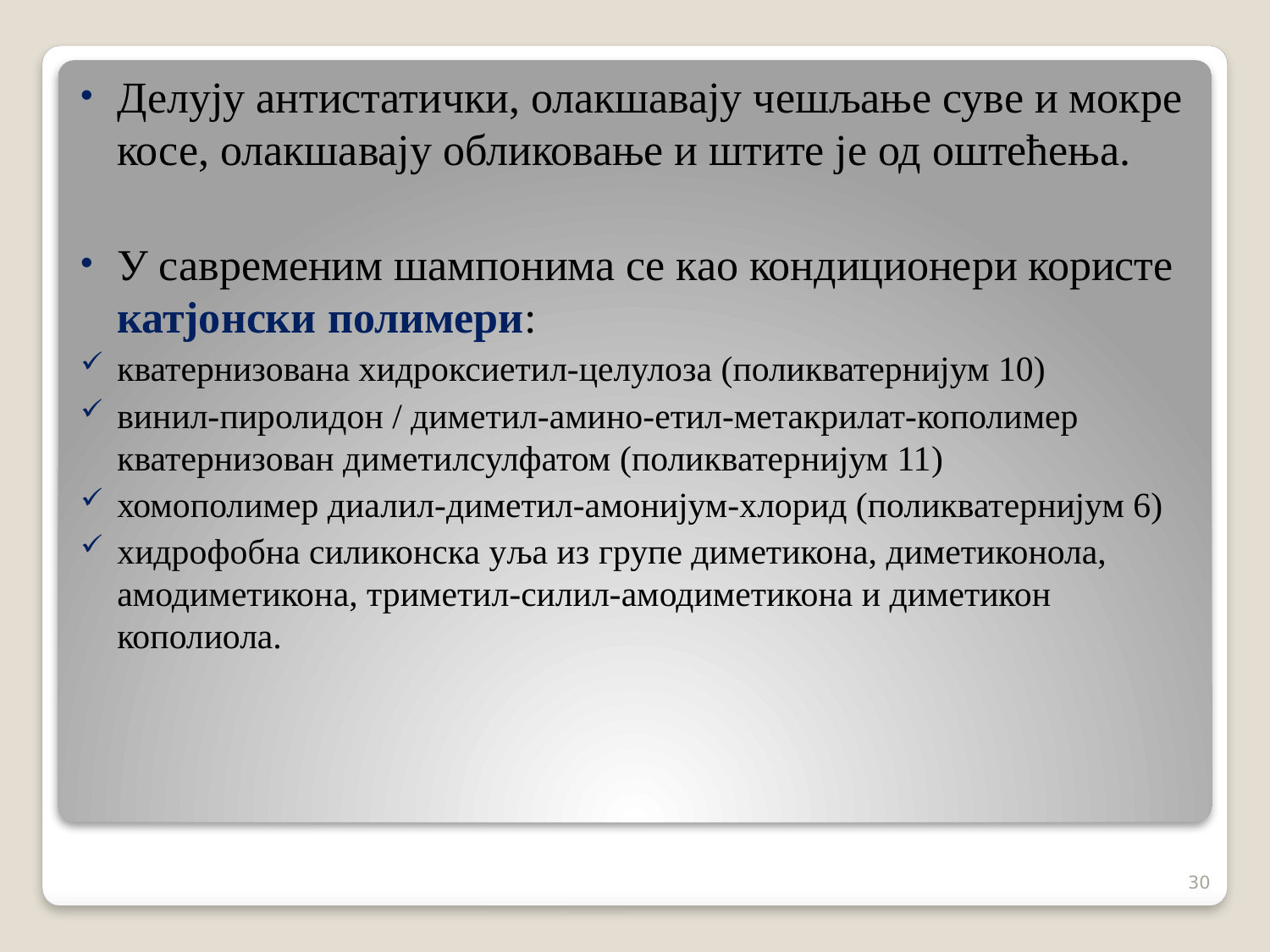

Делују антистатички, олакшавају чешљање суве и мокре косе, олакшавају обликовање и штите је од оштећења.

У савременим шампонима се као кондиционери користе катјонски полимери:
кватернизована хидроксиетил-целулоза (поликватернијум 10)
винил-пиролидон / диметил-амино-етил-метакрилат-кополимер кватернизован диметилсулфатом (поликватернијум 11)
хомополимер диалил-диметил-амонијум-хлорид (поликватернијум 6)
хидрофобна силиконска уља из групе диметикона, диметиконола, амодиметиконa, триметил-силил-амодиметикона и диметикон кополиола.

30